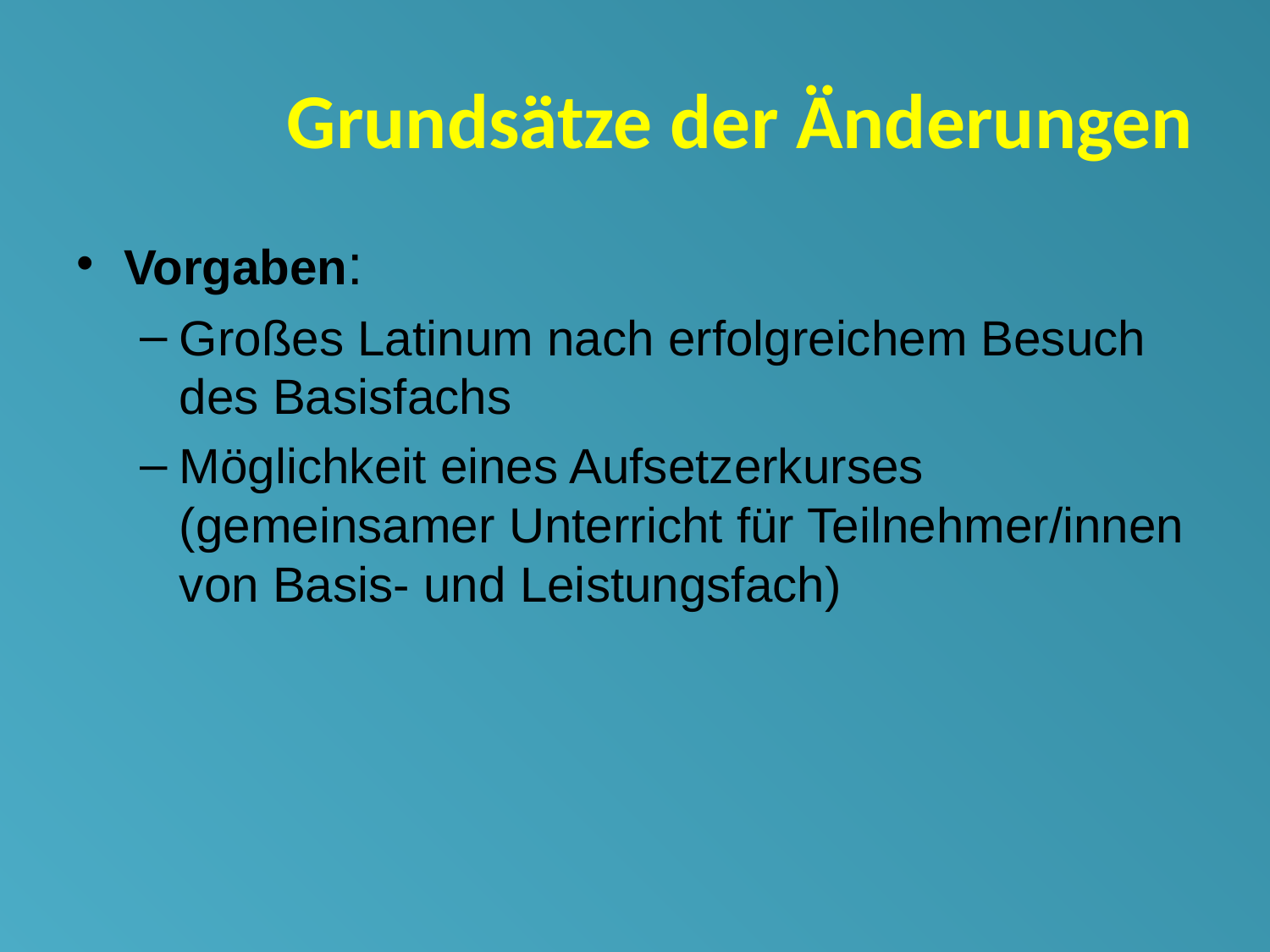

# Grundsätze der Änderungen
Vorgaben:
Großes Latinum nach erfolgreichem Besuch des Basisfachs
Möglichkeit eines Aufsetzerkurses (gemeinsamer Unterricht für Teilnehmer/innen von Basis- und Leistungsfach)